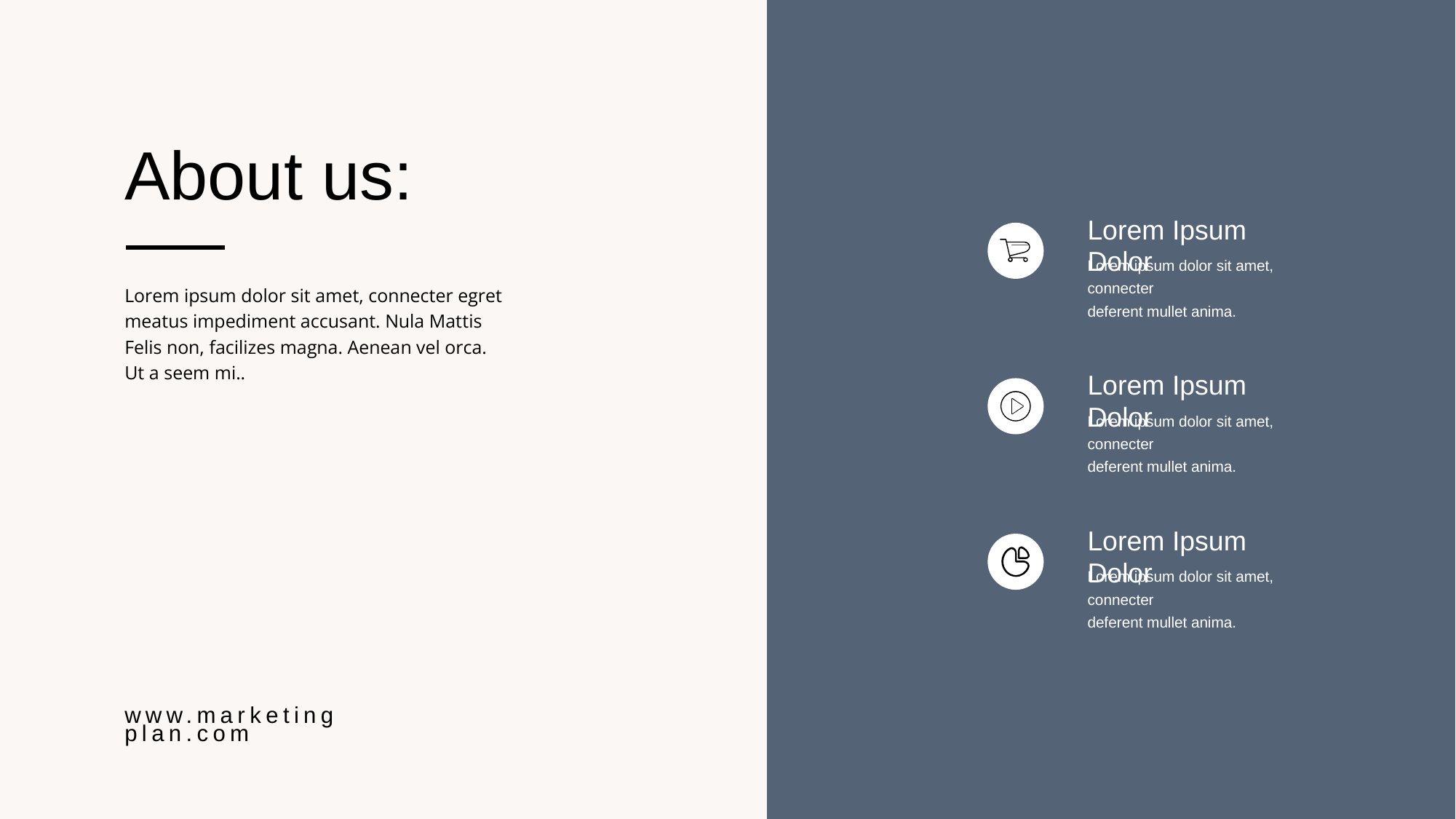

About us:
Lorem Ipsum Dolor

Lorem ipsum dolor sit amet, connecter
deferent mullet anima.
Lorem ipsum dolor sit amet, connecter egret meatus impediment accusant. Nula Mattis Felis non, facilizes magna. Aenean vel orca. Ut a seem mi..
Lorem Ipsum Dolor

Lorem ipsum dolor sit amet, connecter
deferent mullet anima.
Lorem Ipsum Dolor

Lorem ipsum dolor sit amet, connecter
deferent mullet anima.
www.marketing plan.com